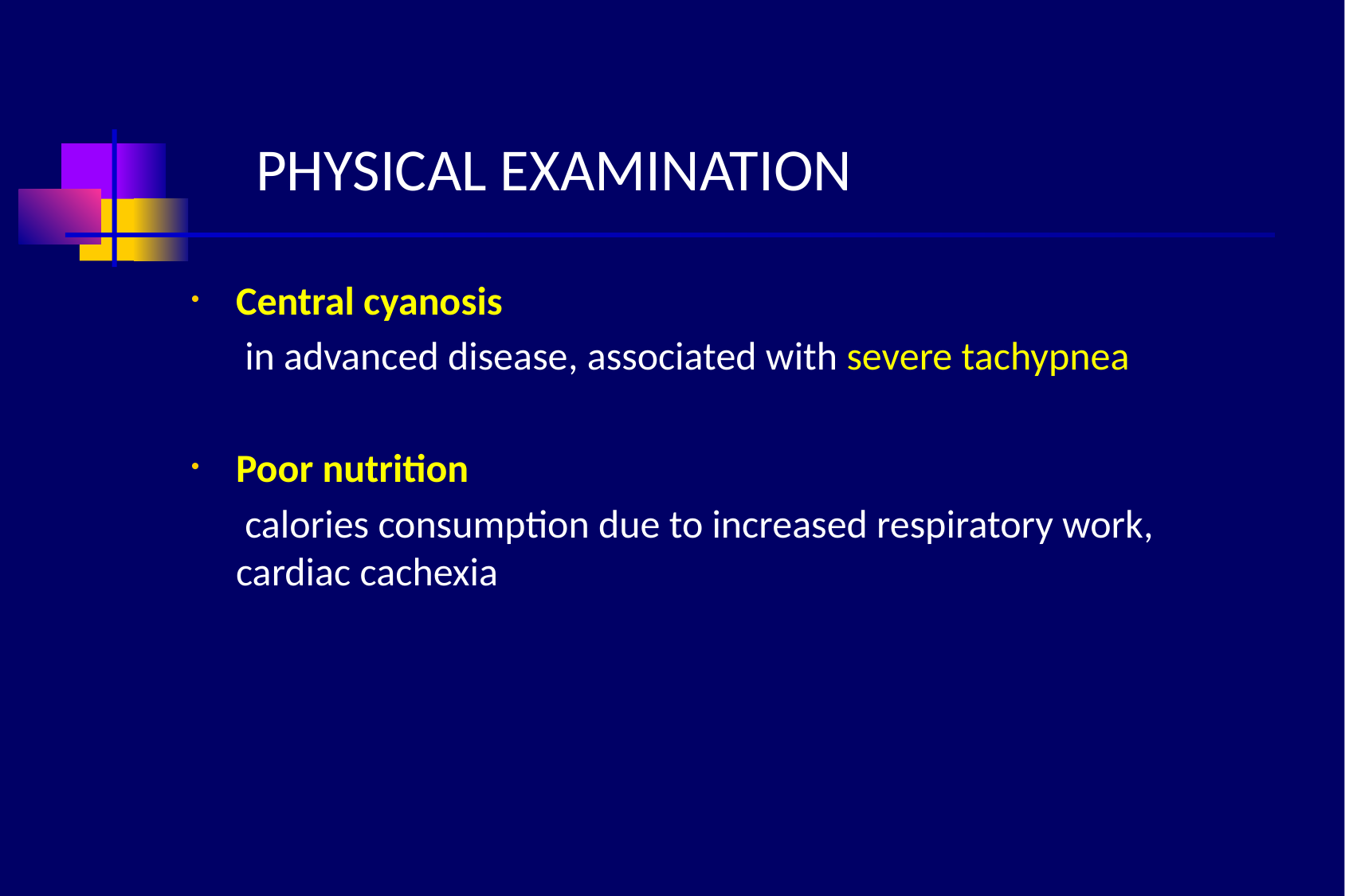

#
 PHYSICAL EXAMINATION
Central cyanosis
      in advanced disease, associated with severe tachypnea

Poor nutrition
      calories consumption due to increased respiratory work,                       cardiac cachexia